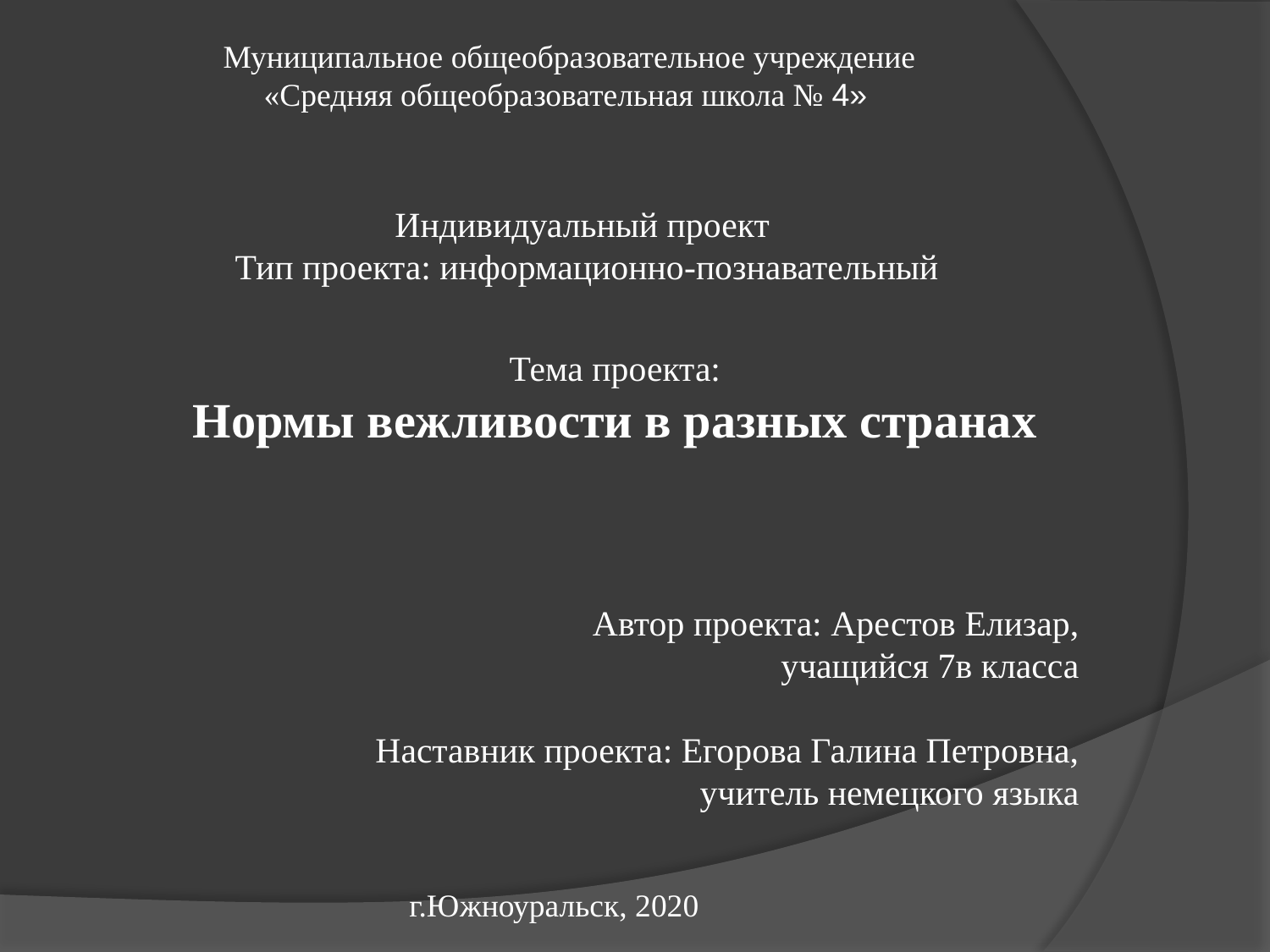

Муниципальное общеобразовательное учреждение
«Средняя общеобразовательная школа № 4»
Индивидуальный проект
Тип проекта: информационно-познавательный

Тема проекта:
 Нормы вежливости в разных странах
Автор проекта: Арестов Елизар,
учащийся 7в класса

Наставник проекта: Егорова Галина Петровна,
учитель немецкого языка
#

г.Южноуральск, 2020